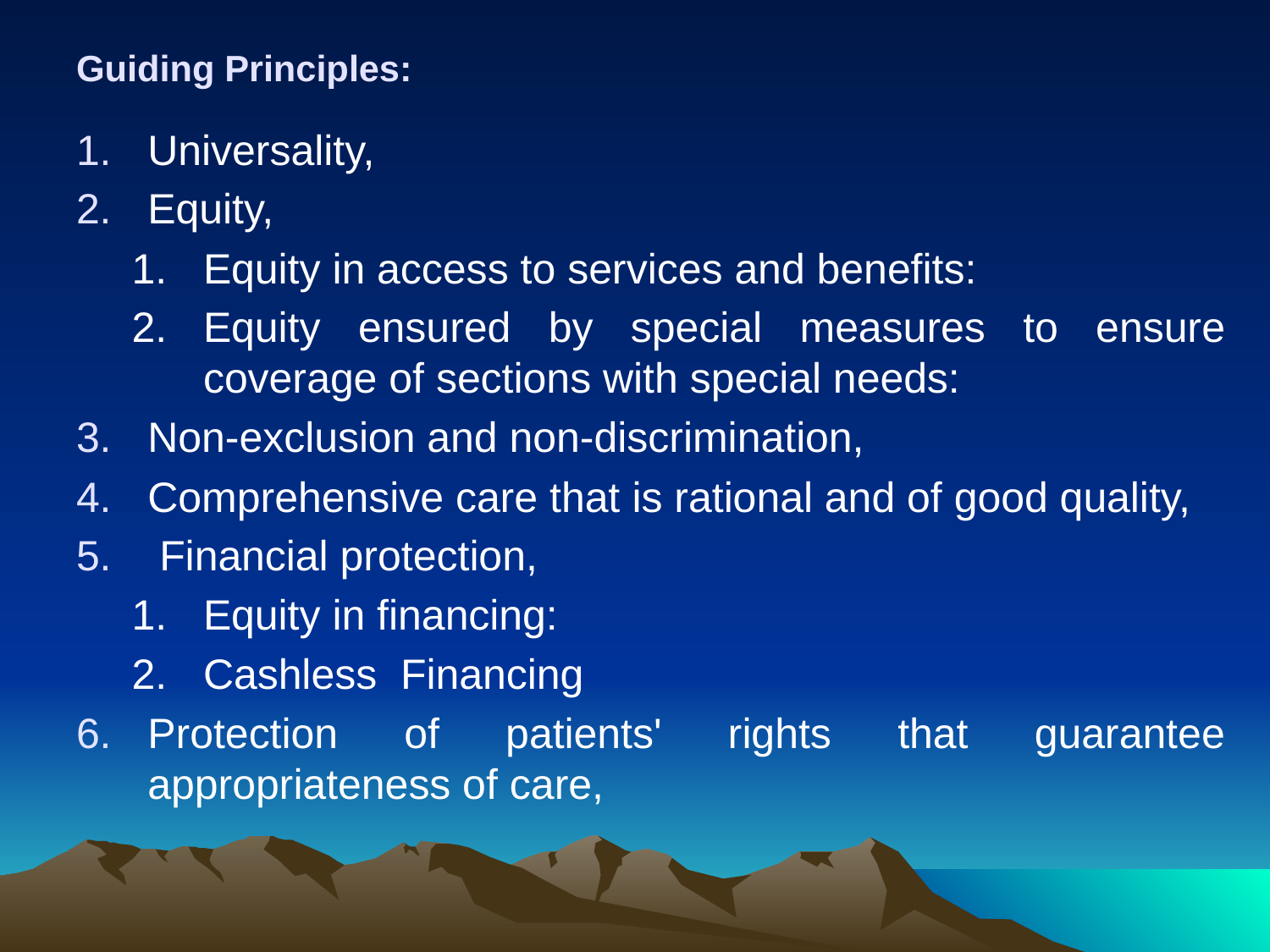

# Guiding Principles:
Universality,
Equity,
Equity in access to services and benefits:
Equity ensured by special measures to ensure coverage of sections with special needs:
Non-exclusion and non-discrimination,
Comprehensive care that is rational and of good quality,
 Financial protection,
Equity in financing:
Cashless  Financing
Protection of patients' rights that guarantee appropriateness of care,